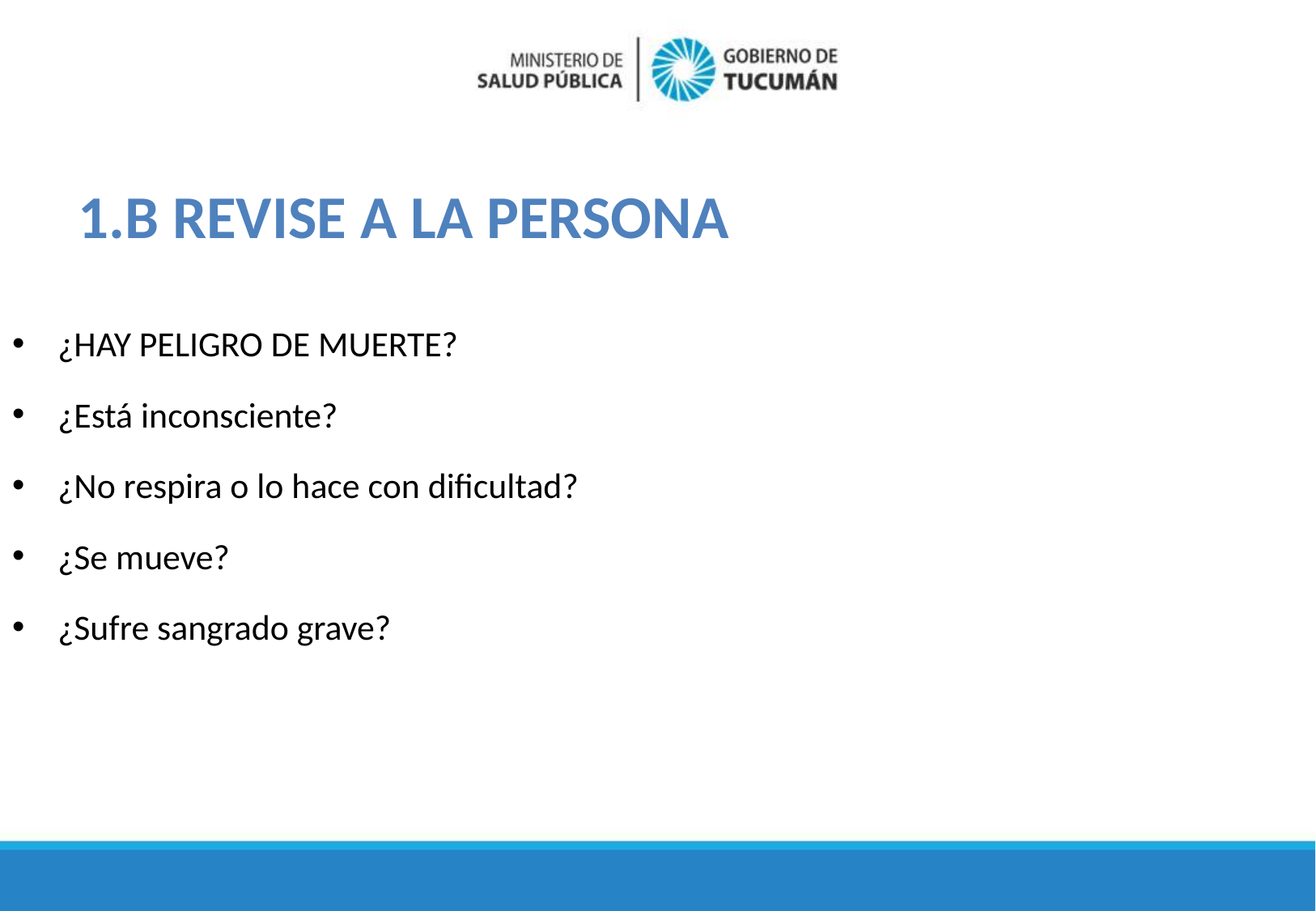

>>. PASOS PARA ACTUAR EN UNA EMERGENCIA
# 1.B REVISE A LA PERSONA
¿HAY PELIGRO DE MUERTE?
¿Está inconsciente?
¿No respira o lo hace con dificultad?
¿Se mueve?
¿Sufre sangrado grave?